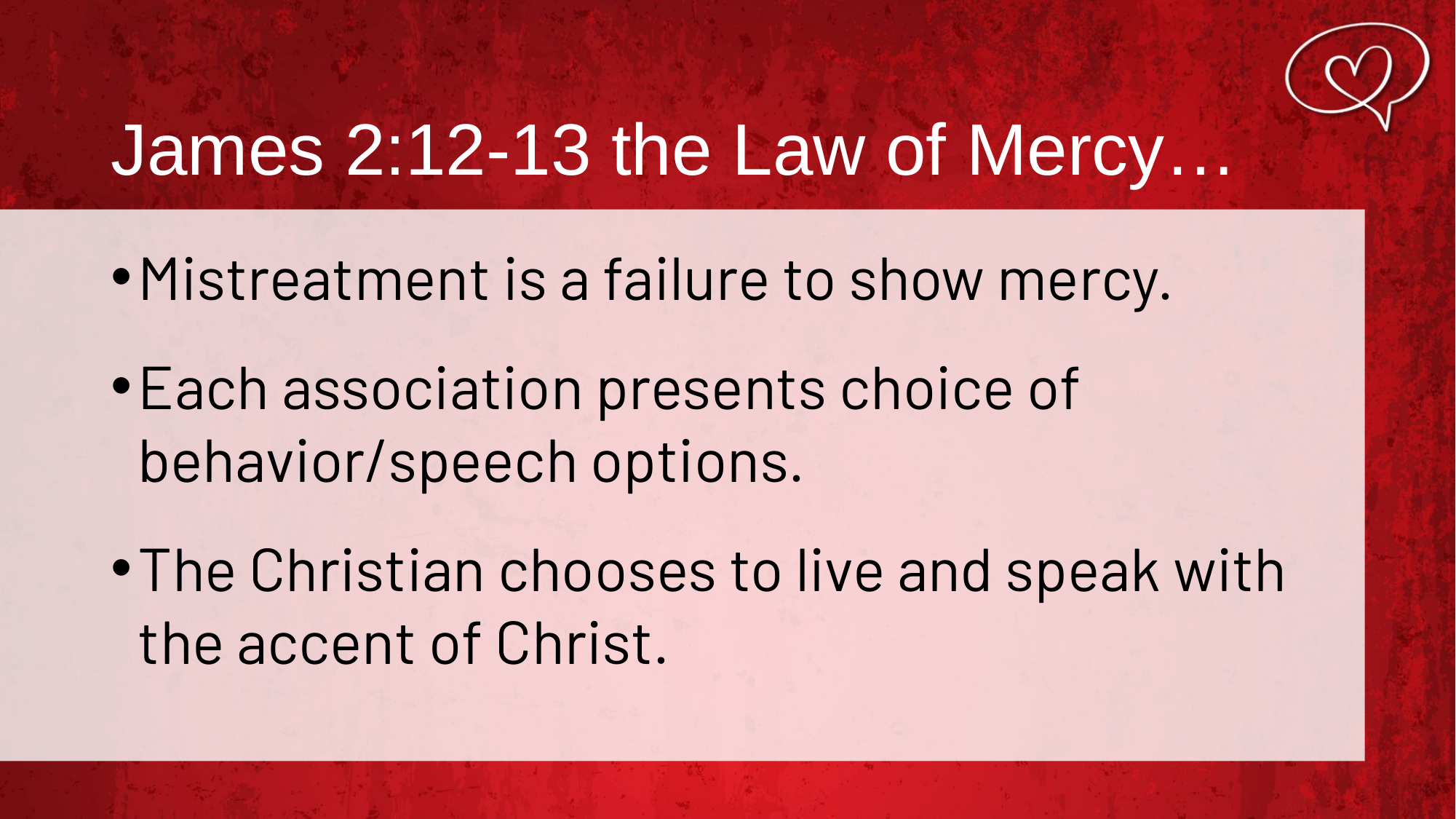

# James 2:12-13 the Law of Mercy…
Mistreatment is a failure to show mercy.
Each association presents choice of behavior/speech options.
The Christian chooses to live and speak with the accent of Christ.